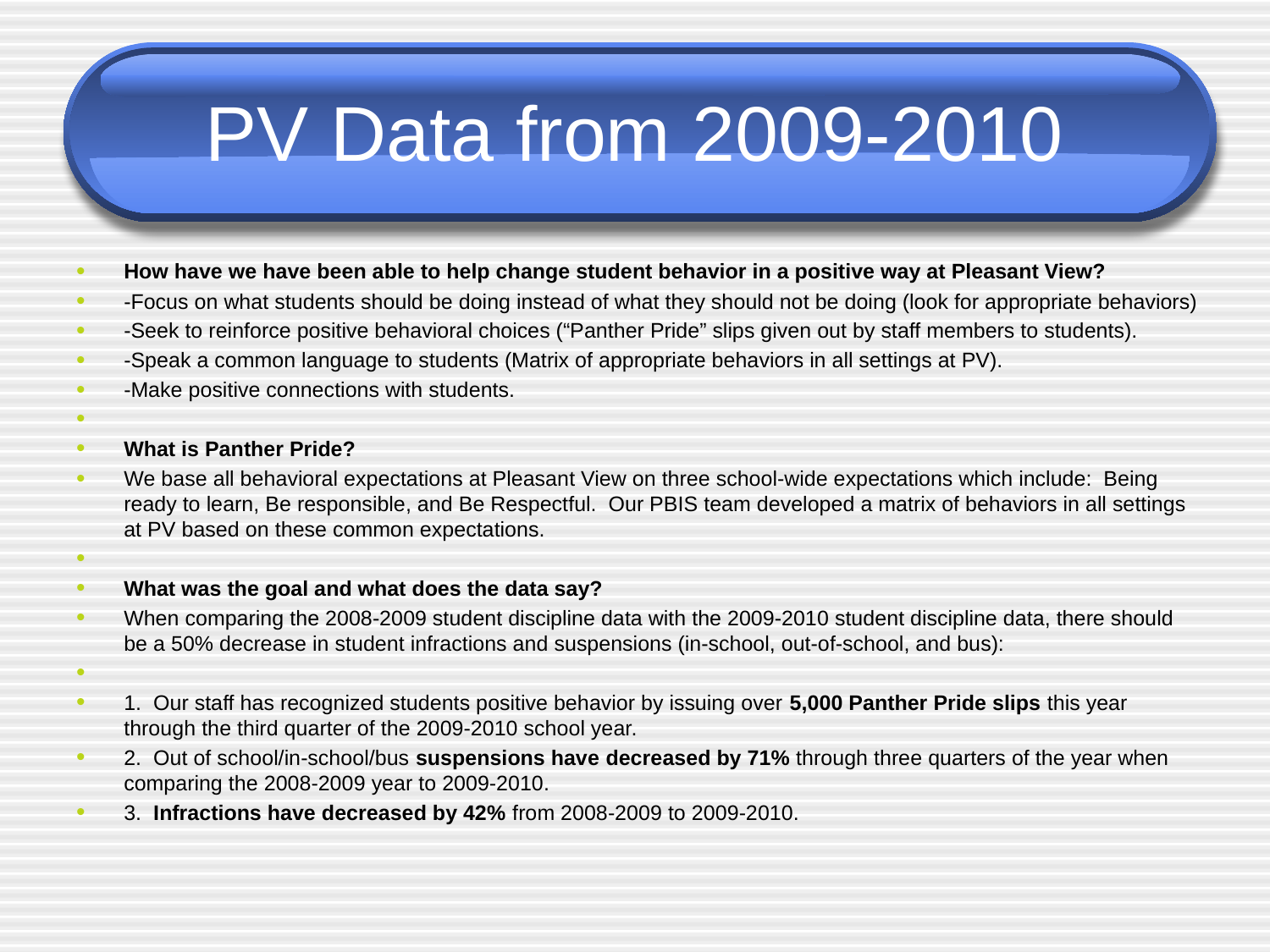

# PV Data from 2009-2010

How have we have been able to help change student behavior in a positive way at Pleasant View?
-Focus on what students should be doing instead of what they should not be doing (look for appropriate behaviors)
-Seek to reinforce positive behavioral choices (“Panther Pride” slips given out by staff members to students).
-Speak a common language to students (Matrix of appropriate behaviors in all settings at PV).
-Make positive connections with students.

What is Panther Pride?
We base all behavioral expectations at Pleasant View on three school-wide expectations which include:  Being ready to learn, Be responsible, and Be Respectful.  Our PBIS team developed a matrix of behaviors in all settings at PV based on these common expectations.

What was the goal and what does the data say?
When comparing the 2008-2009 student discipline data with the 2009-2010 student discipline data, there should be a 50% decrease in student infractions and suspensions (in-school, out-of-school, and bus):

1.  Our staff has recognized students positive behavior by issuing over 5,000 Panther Pride slips this year through the third quarter of the 2009-2010 school year.
2.  Out of school/in-school/bus suspensions have decreased by 71% through three quarters of the year when comparing the 2008-2009 year to 2009-2010.
3.  Infractions have decreased by 42% from 2008-2009 to 2009-2010.